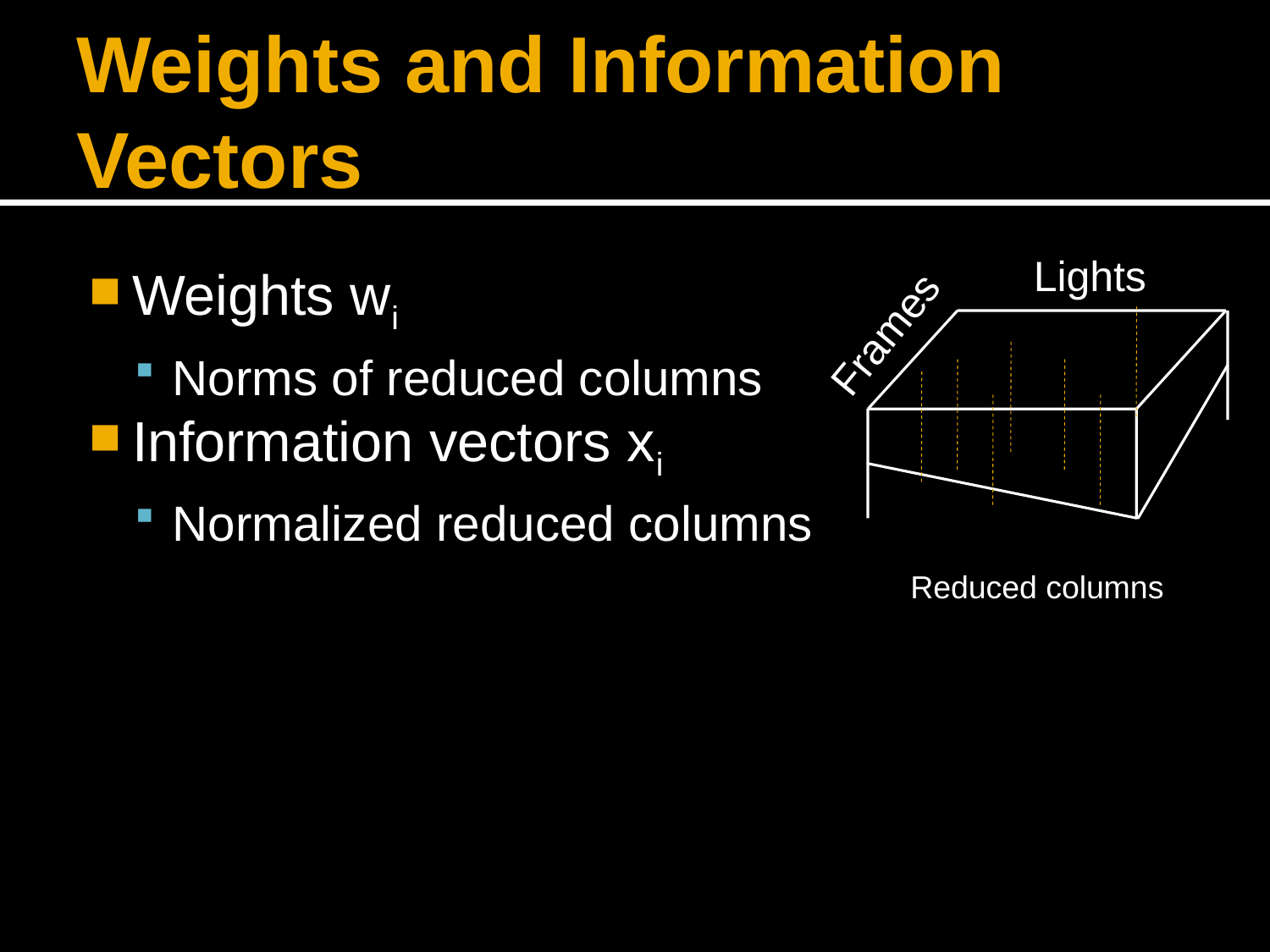

# Weights and Information Vectors
Lights
Weights wi
Norms of reduced columns
Information vectors xi
Normalized reduced columns
Frames

Reduced columns